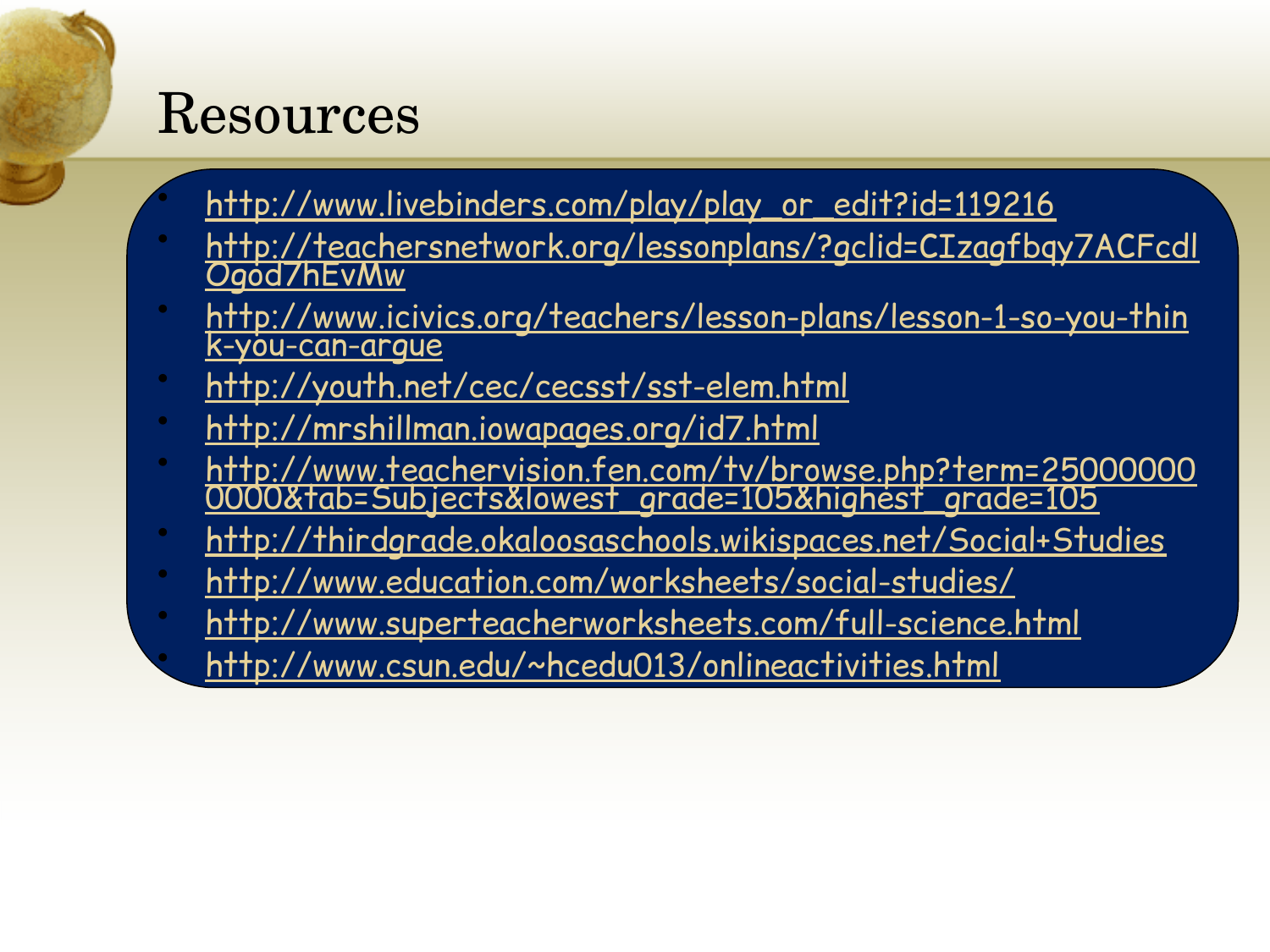

# Resources

http://www.livebinders.com/play/play_or_edit?id=119216
http://teachersnetwork.org/lessonplans/?gclid=CIzagfbqy7ACFcdlOgod7hEvMw
http://www.icivics.org/teachers/lesson-plans/lesson-1-so-you-think-you-can-argue
http://youth.net/cec/cecsst/sst-elem.html
http://mrshillman.iowapages.org/id7.html
http://www.teachervision.fen.com/tv/browse.php?term=250000000000&tab=Subjects&lowest_grade=105&highest_grade=105
http://thirdgrade.okaloosaschools.wikispaces.net/Social+Studies
http://www.education.com/worksheets/social-studies/
http://www.superteacherworksheets.com/full-science.html
http://www.csun.edu/~hcedu013/onlineactivities.html